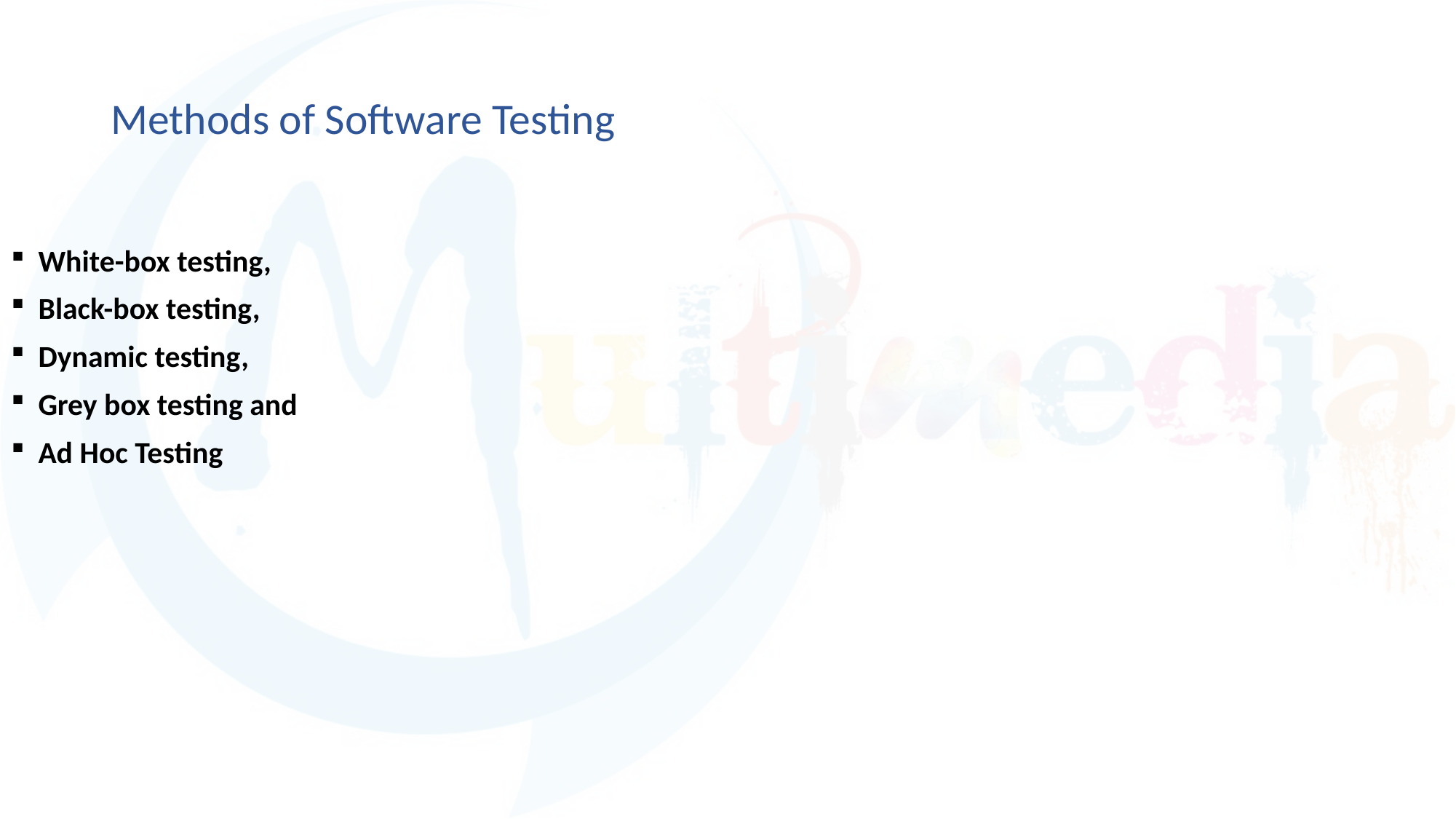

# Methods of Software Testing
White-box testing,
Black-box testing,
Dynamic testing,
Grey box testing and
Ad Hoc Testing